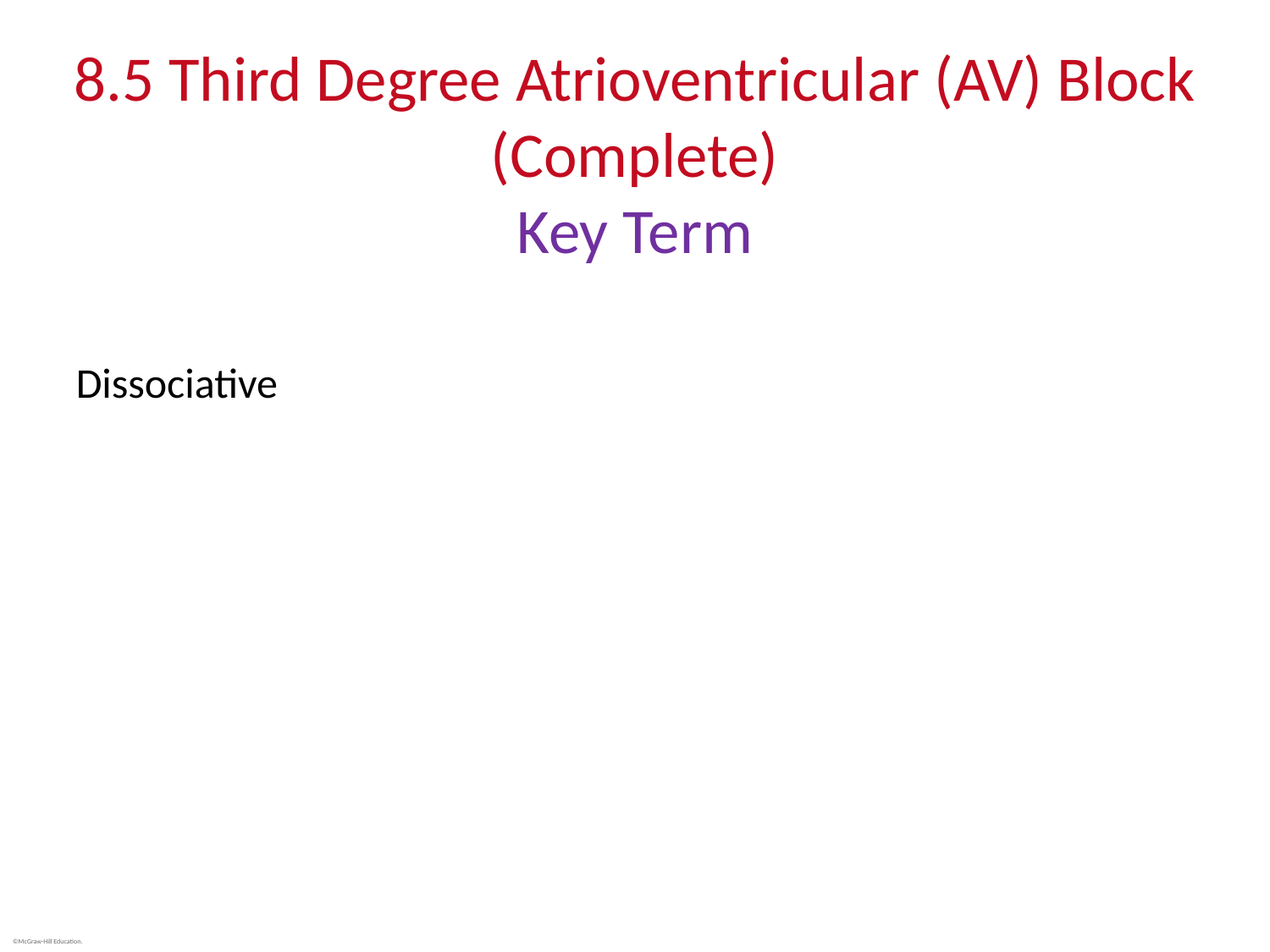

# 8.5 Third Degree Atrioventricular (AV) Block (Complete) Key Term
Dissociative